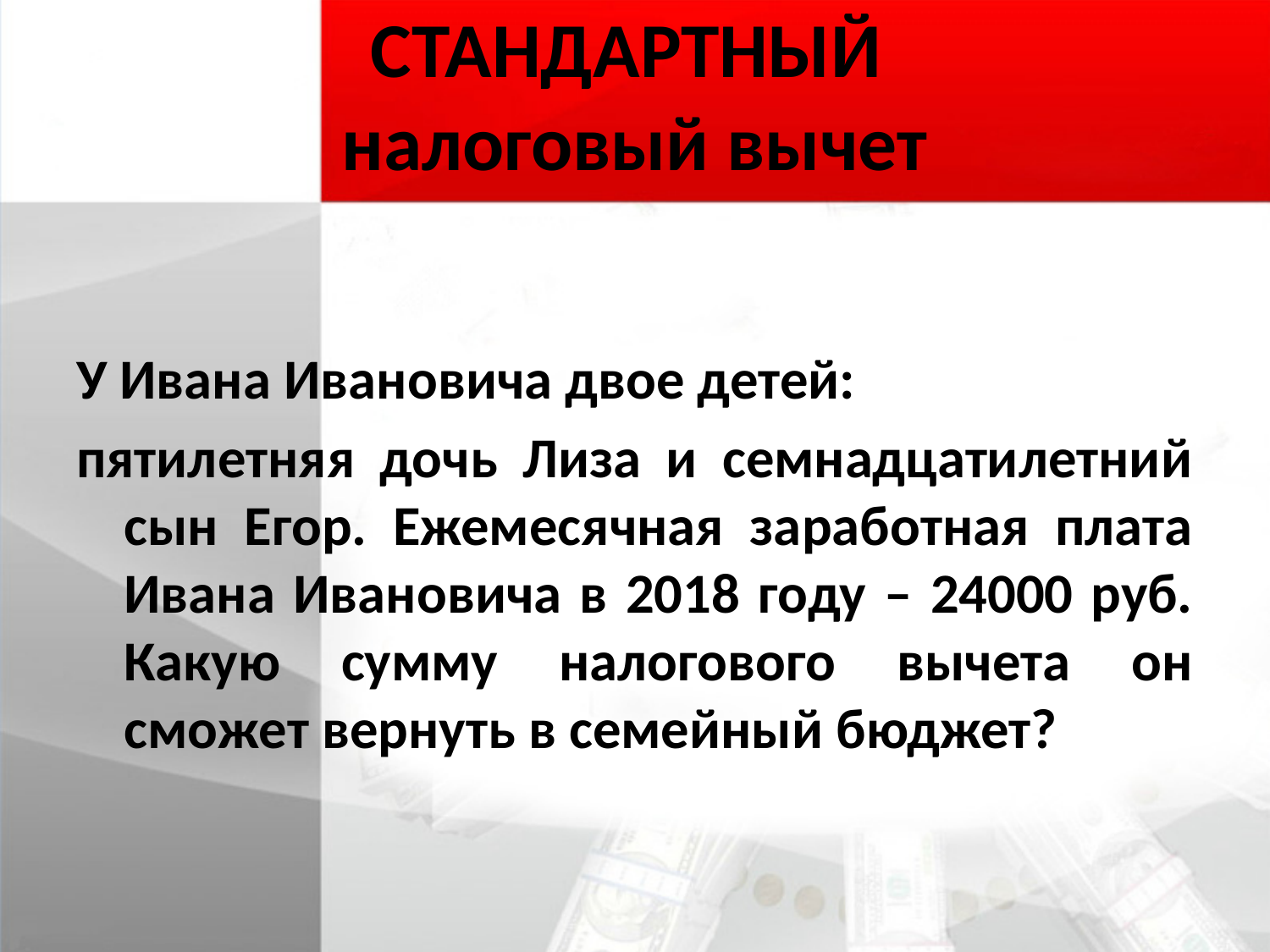

# СТАНДАРТНЫЙ налоговый вычет
У Ивана Ивановича двое детей:
пятилетняя дочь Лиза и семнадцатилетний сын Егор. Ежемесячная заработная плата Ивана Ивановича в 2018 году – 24000 руб. Какую сумму налогового вычета он сможет вернуть в семейный бюджет?